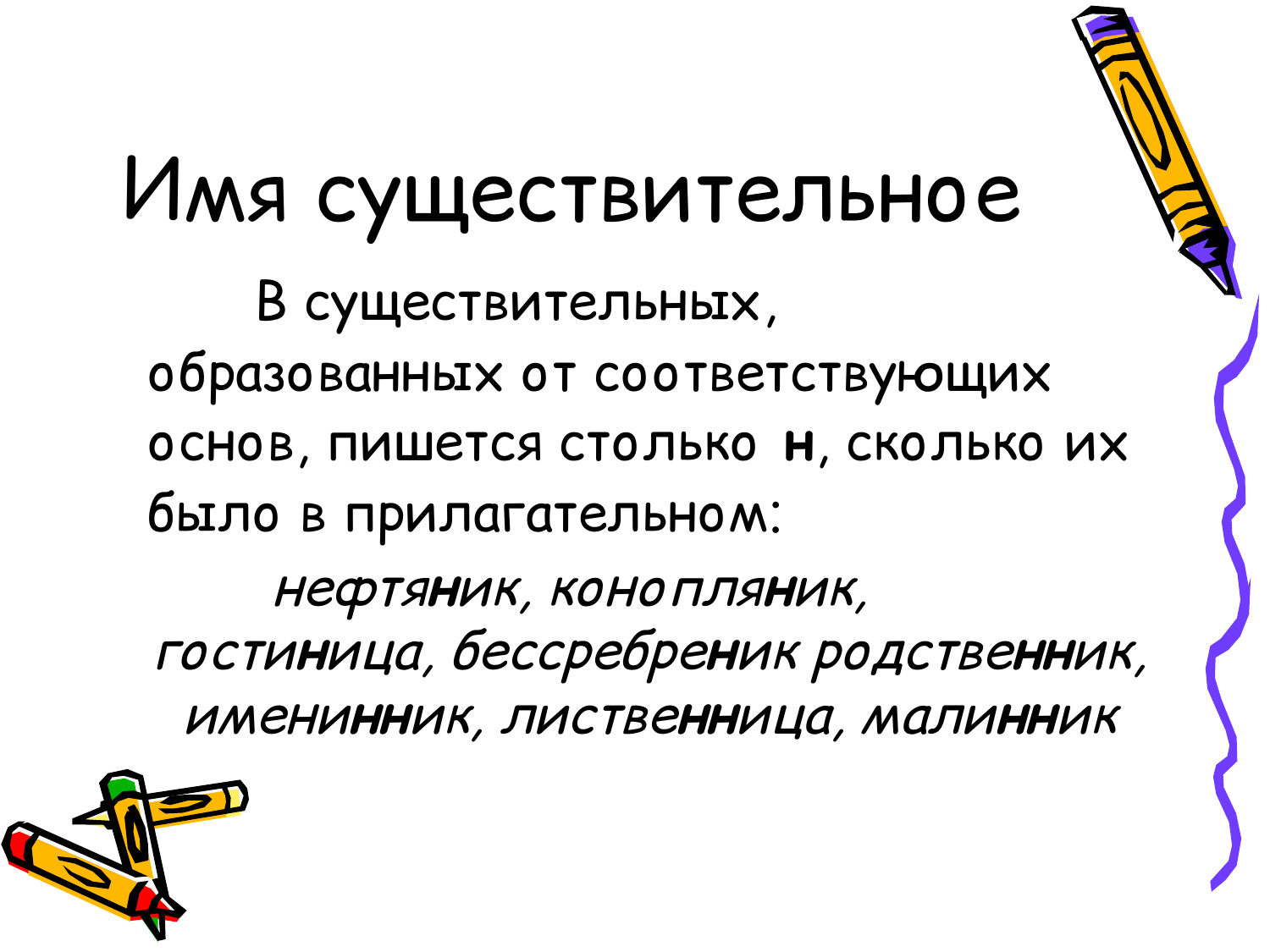

# Имя существительное
	 	В существительных, образованных от соответствующих основ, пишется столько н, сколько их было в прилагательном:
	нефтяник, конопляник,           гостиница, бессребреник родственник, именинник, лиственница, малинник